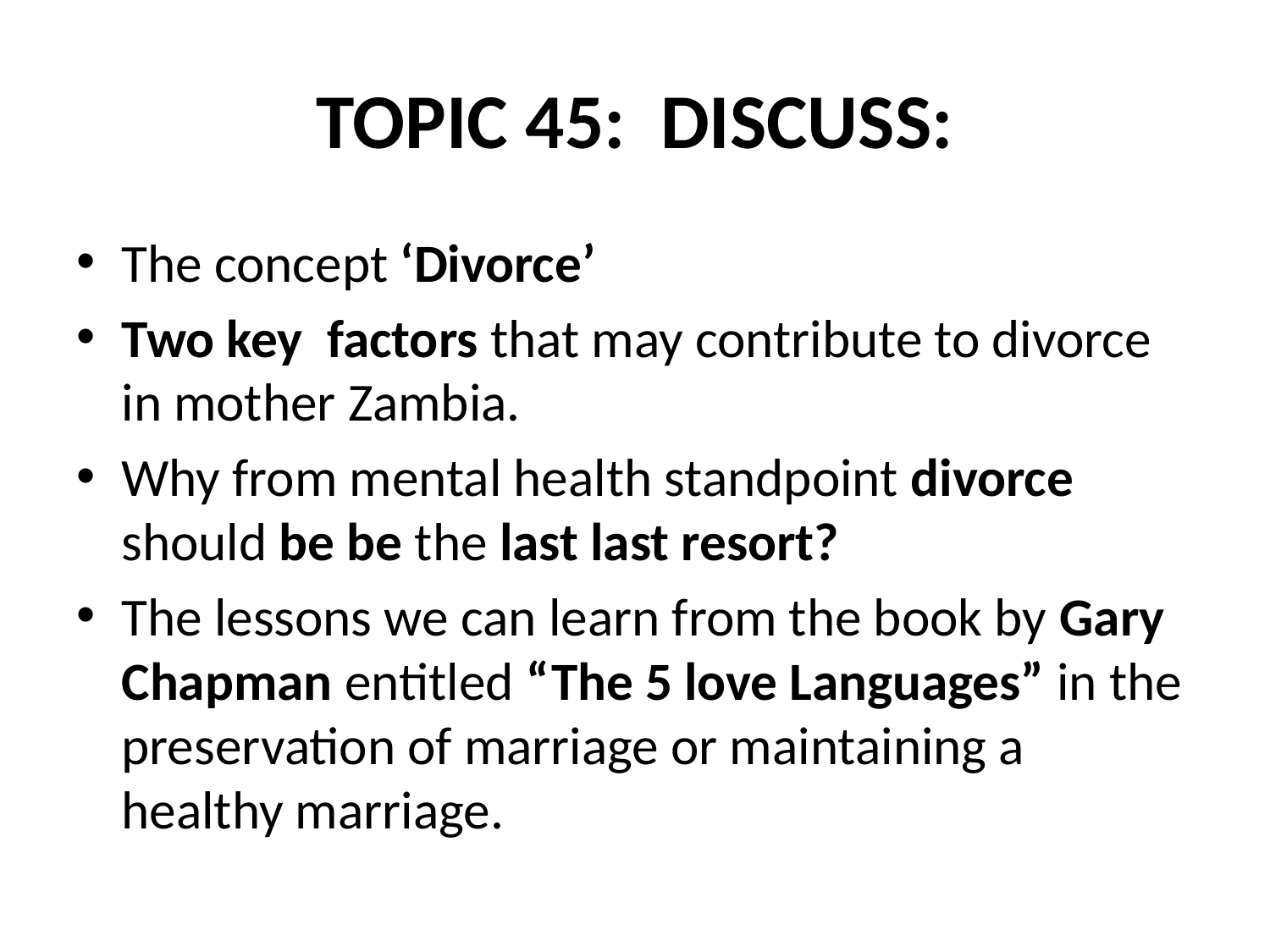

# TOPIC 45:  DISCUSS:
The concept ‘Divorce’
Two key  factors that may contribute to divorce in mother Zambia.
Why from mental health standpoint divorce should be be the last last resort?
The lessons we can learn from the book by Gary Chapman entitled “The 5 love Languages” in the preservation of marriage or maintaining a healthy marriage.